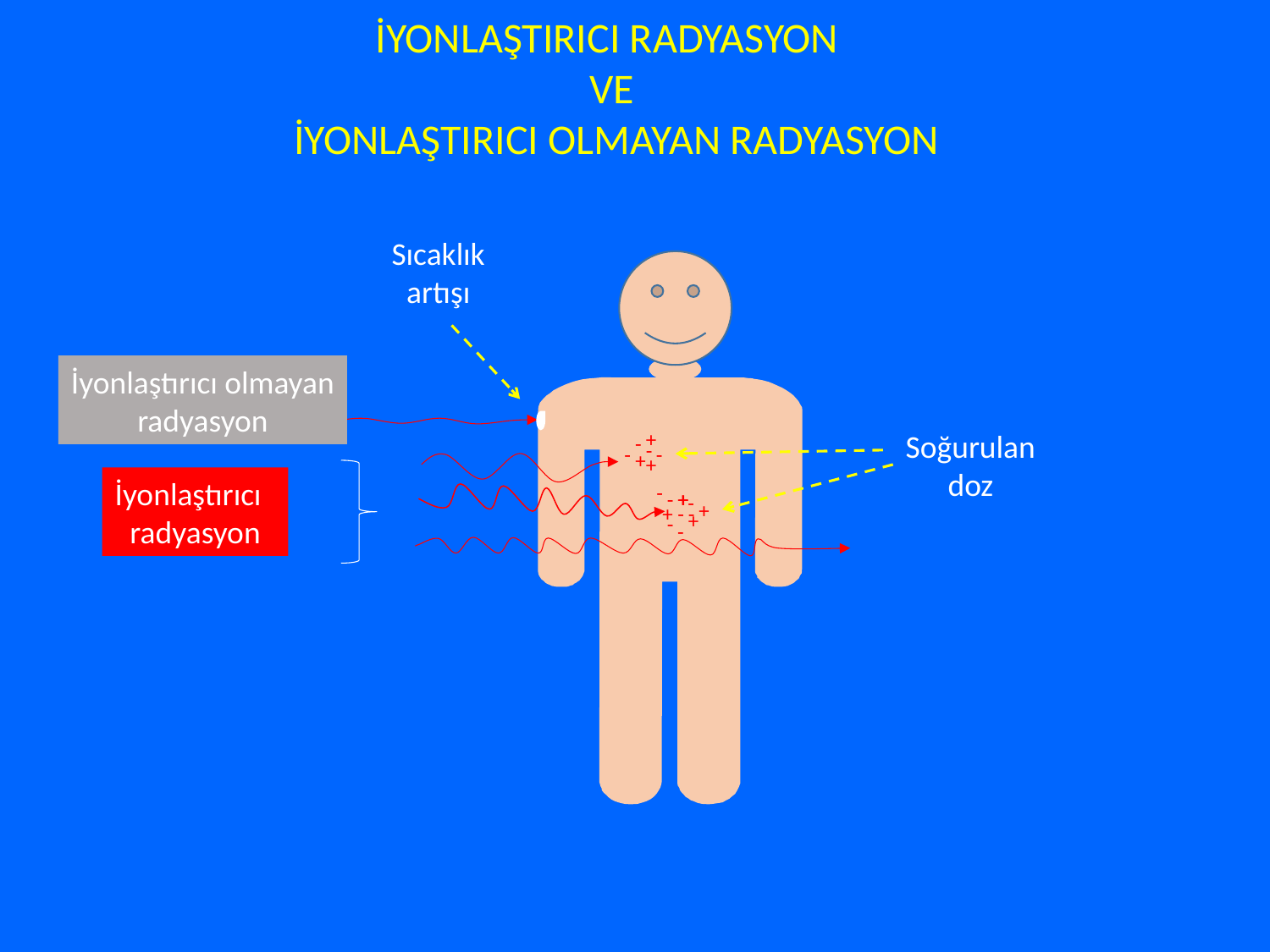

İYONLAŞTIRICI RADYASYON
VE
 İYONLAŞTIRICI OLMAYAN RADYASYON
Sıcaklık
artışı

İyonlaştırıcı olmayan
radyasyon

+
Soğurulan
doz
-
-
-
-
+
+

İyonlaştırıcı
radyasyon
-
-
+
+
-
+
+
-
-
+
-
-